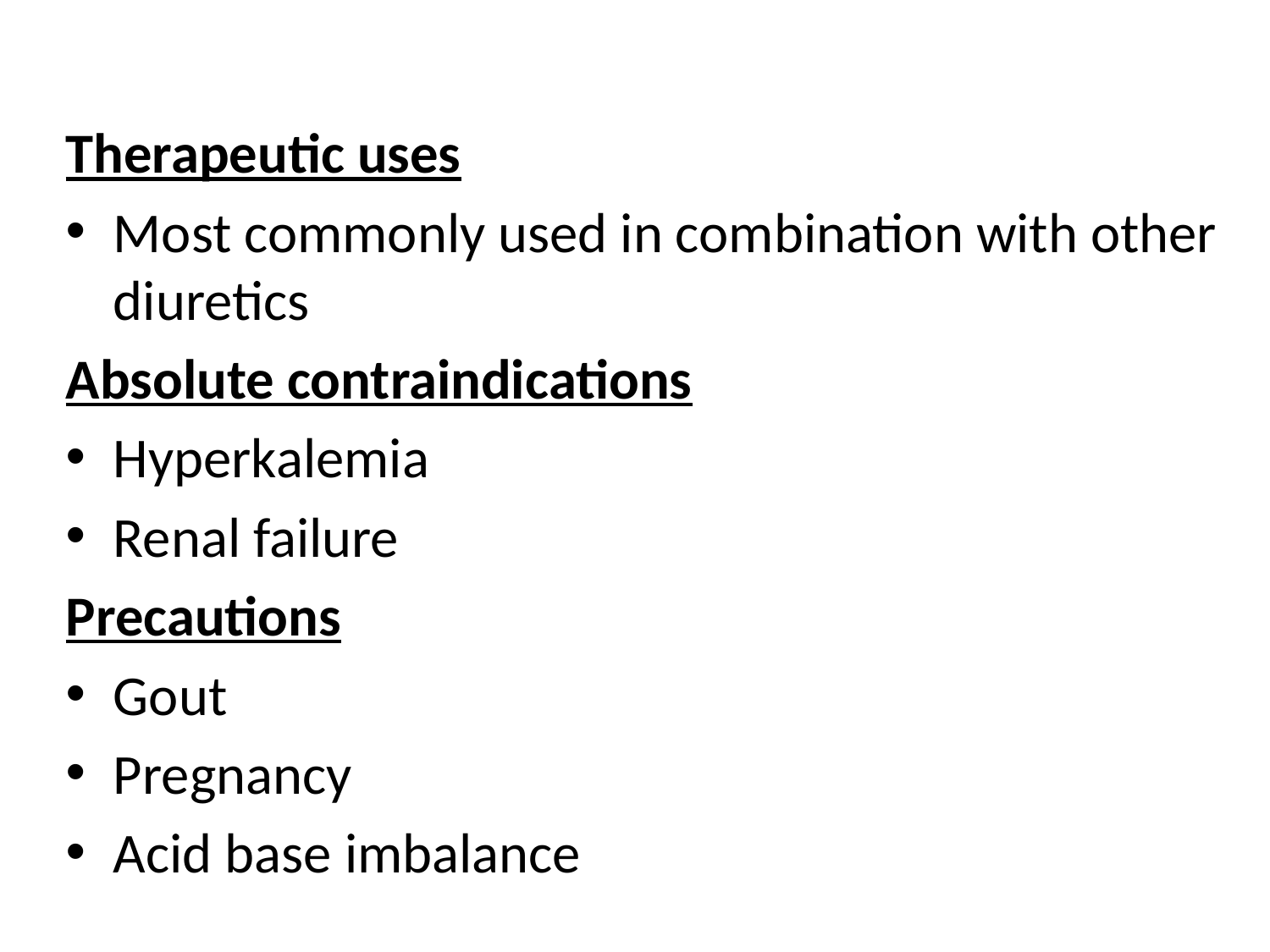

Therapeutic uses
Most commonly used in combination with other diuretics
Absolute contraindications
Hyperkalemia
Renal failure
Precautions
Gout
Pregnancy
Acid base imbalance